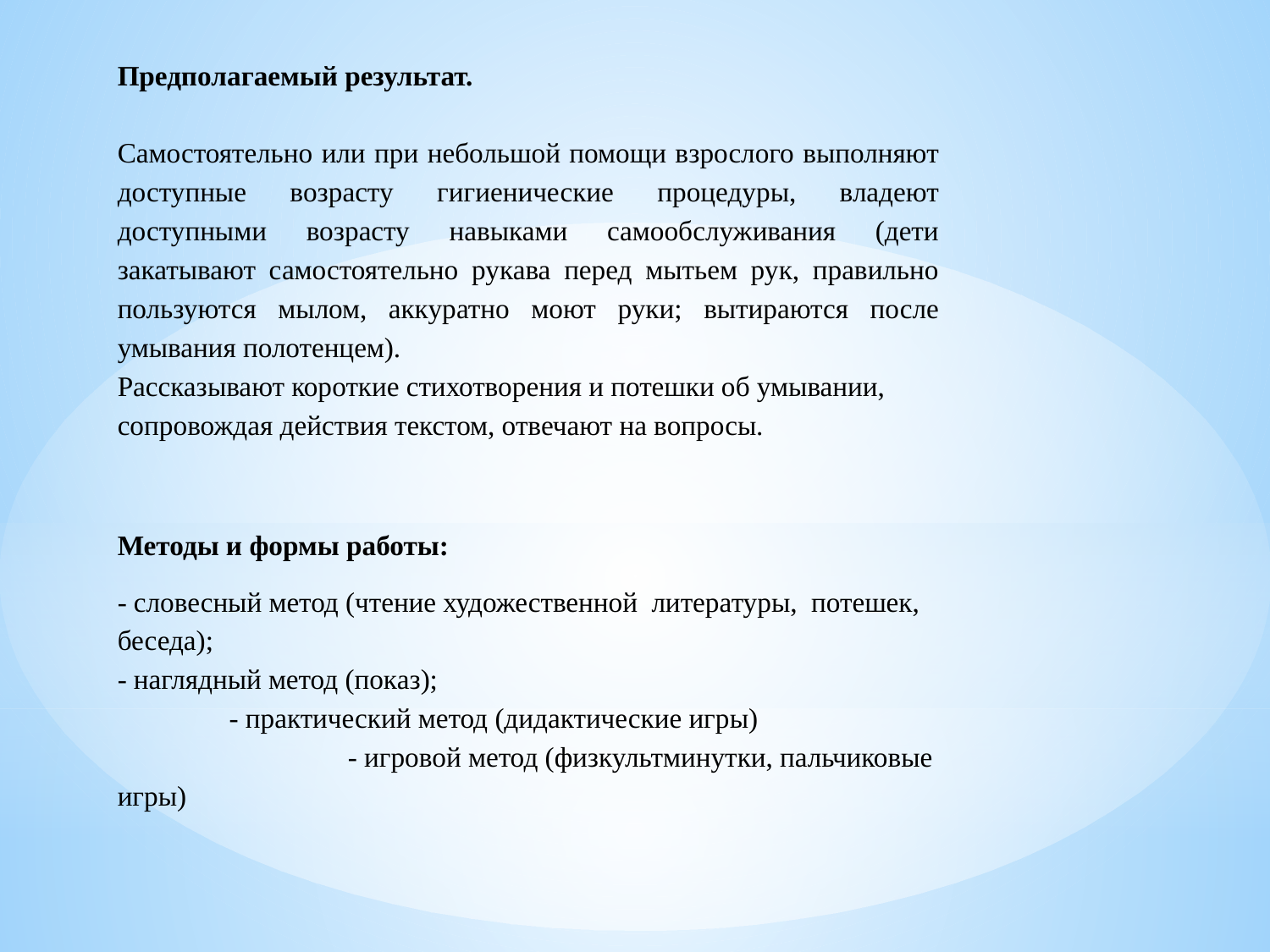

Предполагаемый результат.

Самостоятельно или при небольшой помощи взрослого выполняют доступные возрасту гигиенические процедуры, владеют доступными возрасту навыками самообслуживания (дети закатывают самостоятельно рукава перед мытьем рук, правильно пользуются мылом, аккуратно моют руки; вытираются после умывания полотенцем).
Рассказывают короткие стихотворения и потешки об умывании, сопровождая действия текстом, отвечают на вопросы.
Методы и формы работы:
- словесный метод (чтение художественной  литературы,  потешек,  беседа);
- наглядный метод (показ);                                                                                        - практический метод (дидактические игры)                                                           - игровой метод (физкультминутки, пальчиковые игры)